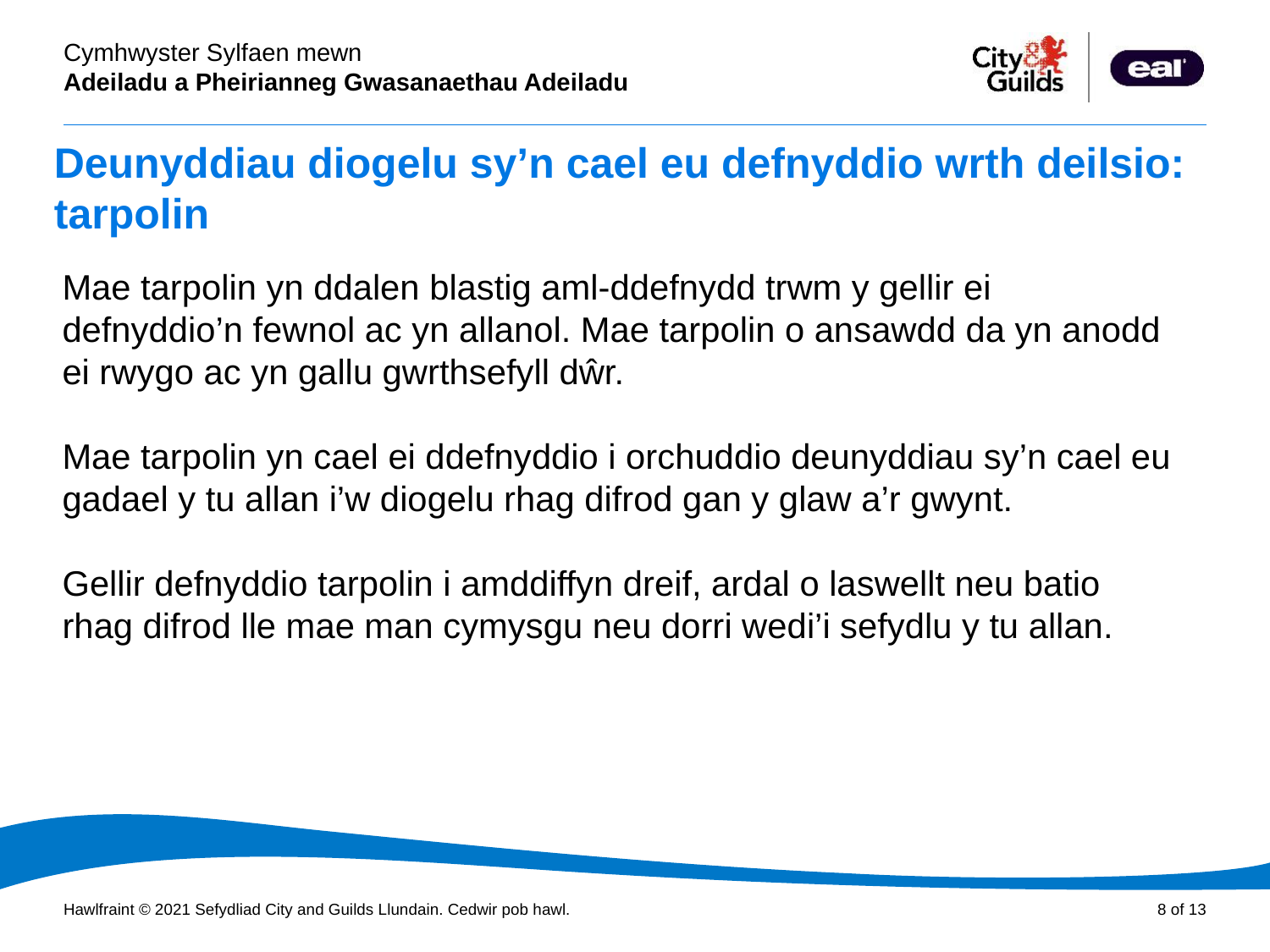

# Deunyddiau diogelu sy’n cael eu defnyddio wrth deilsio: tarpolin

Mae tarpolin yn ddalen blastig aml-ddefnydd trwm y gellir ei defnyddio’n fewnol ac yn allanol. Mae tarpolin o ansawdd da yn anodd ei rwygo ac yn gallu gwrthsefyll dŵr.

Mae tarpolin yn cael ei ddefnyddio i orchuddio deunyddiau sy’n cael eu gadael y tu allan i’w diogelu rhag difrod gan y glaw a’r gwynt.

Gellir defnyddio tarpolin i amddiffyn dreif, ardal o laswellt neu batio rhag difrod lle mae man cymysgu neu dorri wedi’i sefydlu y tu allan.